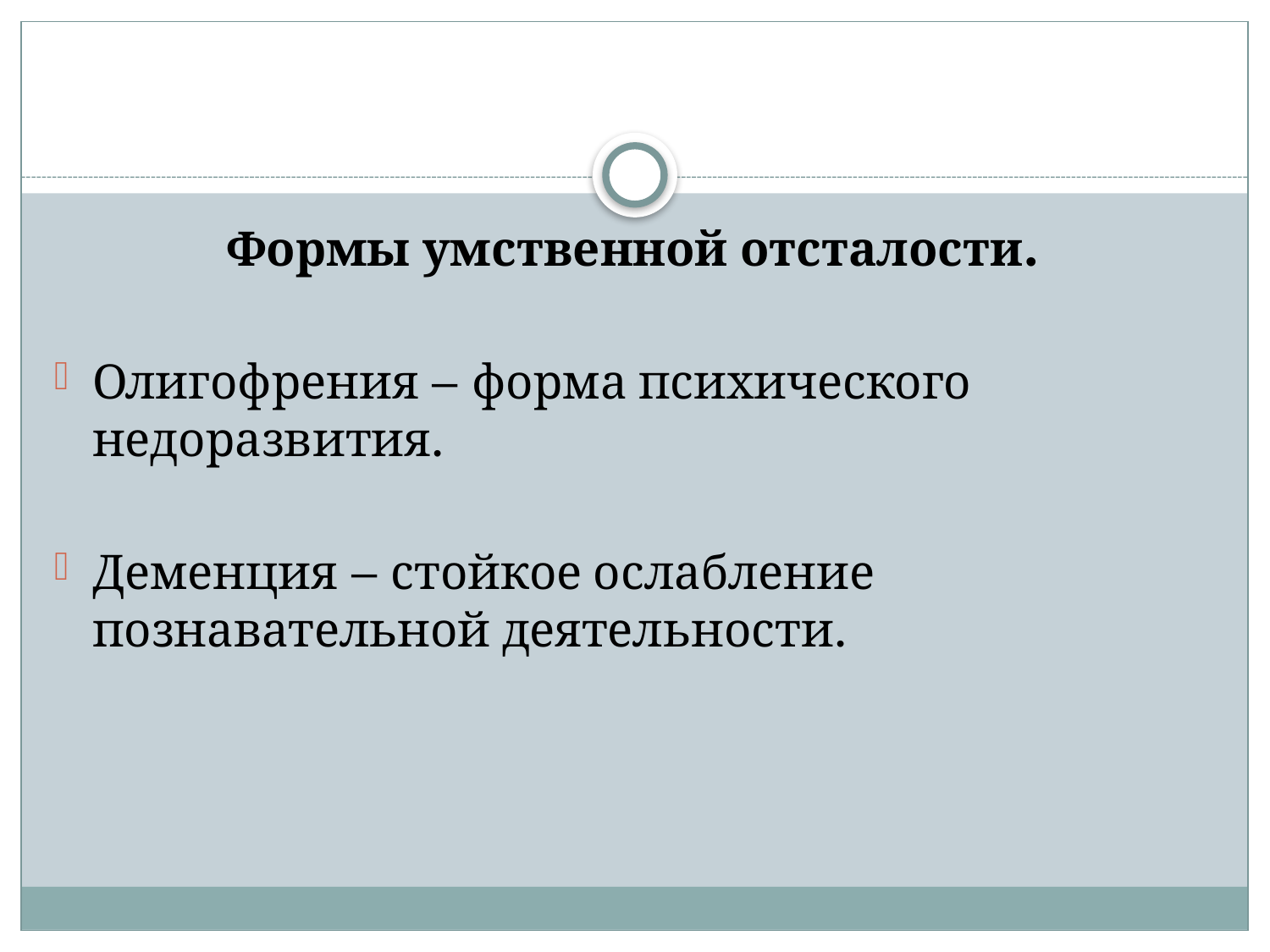

#
Формы умственной отсталости.

Олигофрения – форма психического недоразвития.

Деменция – стойкое ослабление познавательной деятельности.